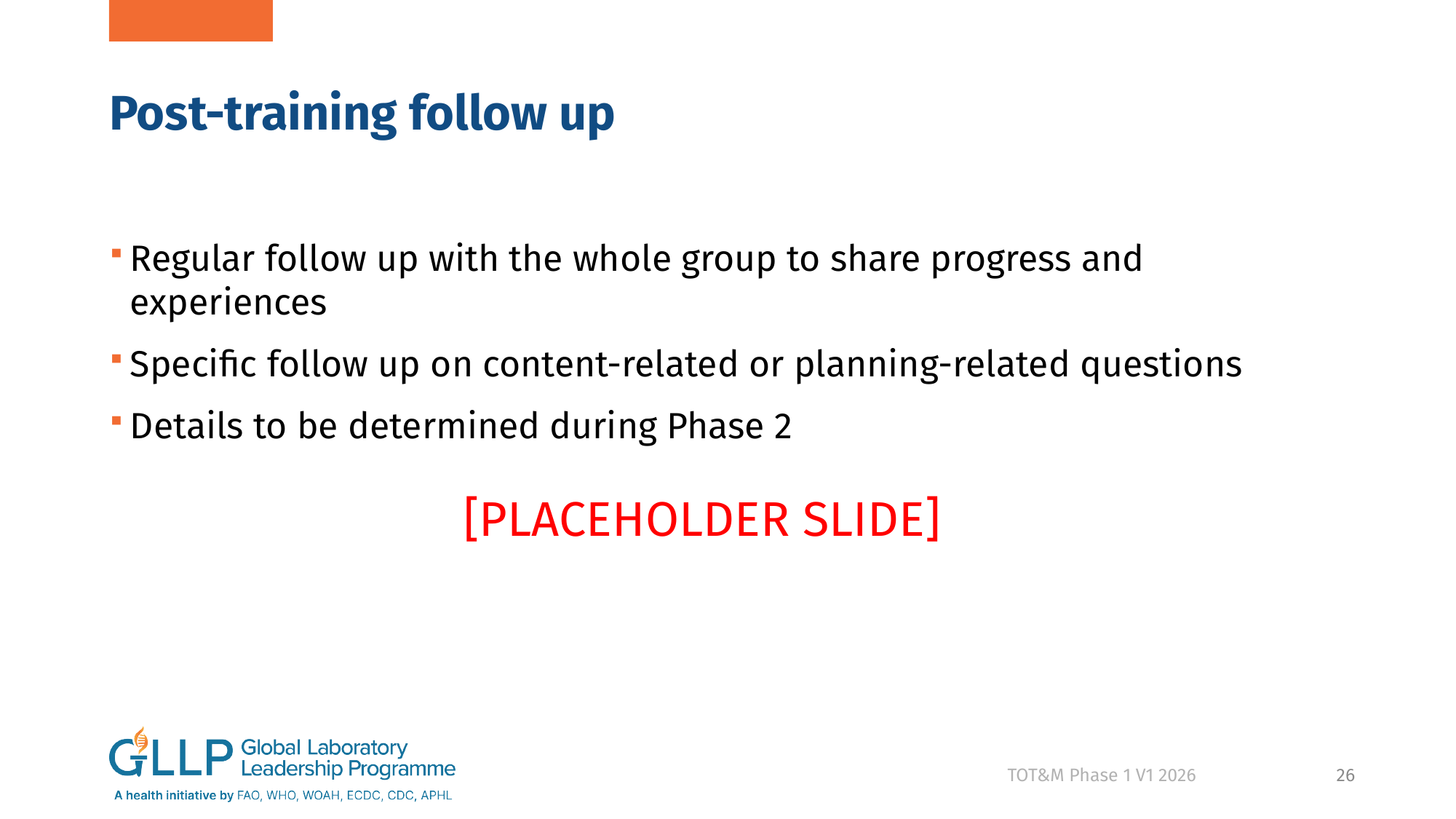

# Post-training follow up

Regular follow up with the whole group to share progress and experiences
Specific follow up on content-related or planning-related questions
Details to be determined during Phase 2

[PLACEHOLDER SLIDE]
TOT&M Phase 1 V1 2026
26